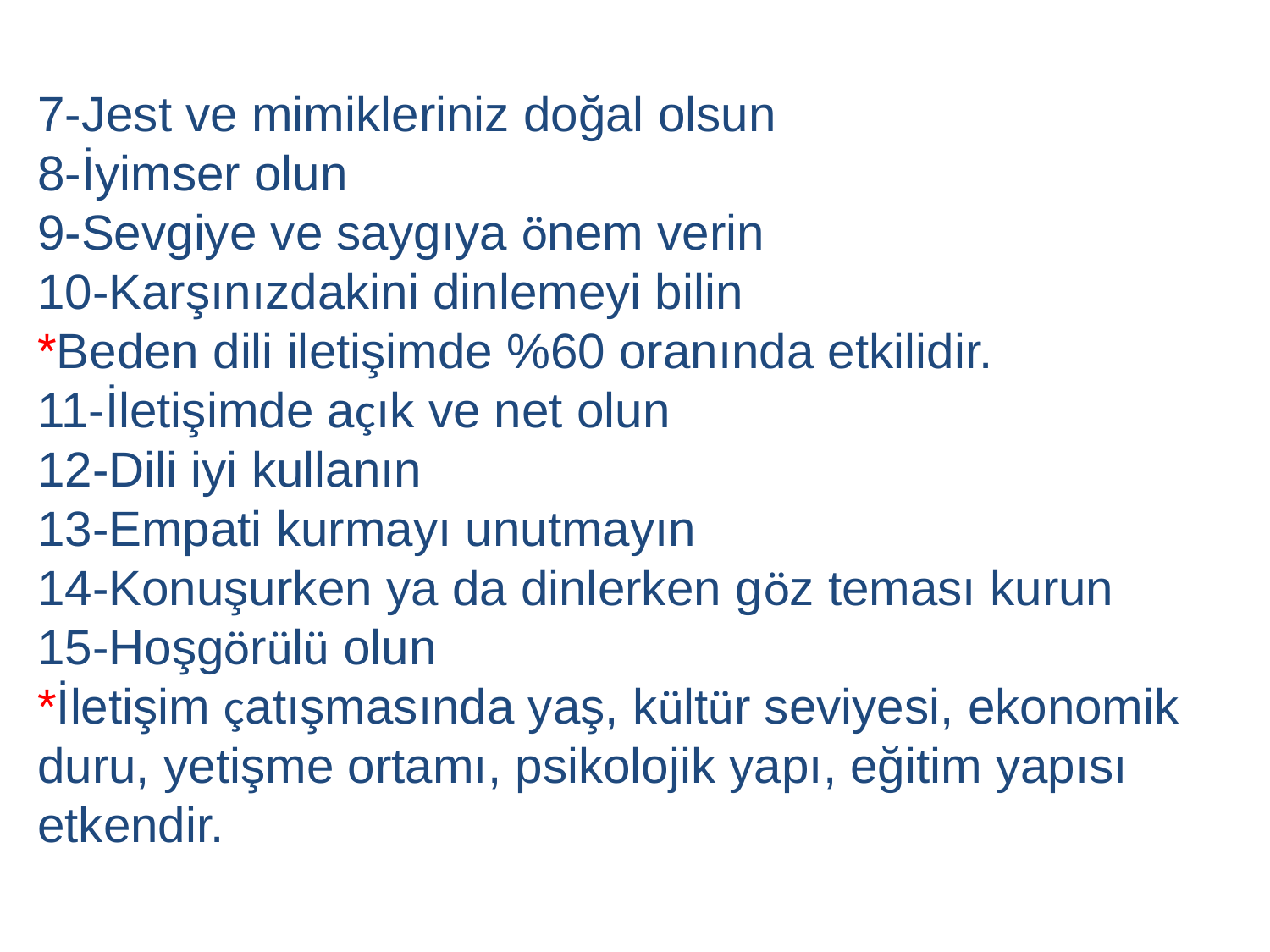

7-Jest ve mimikleriniz doğal olsun
8-İyimser olun
9-Sevgiye ve saygıya önem verin
10-Karşınızdakini dinlemeyi bilin
*Beden dili iletişimde %60 oranında etkilidir.
11-İletişimde açık ve net olun
12-Dili iyi kullanın
13-Empati kurmayı unutmayın
14-Konuşurken ya da dinlerken göz teması kurun
15-Hoşgörülü olun
*İletişim çatışmasında yaş, kültür seviyesi, ekonomik duru, yetişme ortamı, psikolojik yapı, eğitim yapısı etkendir.